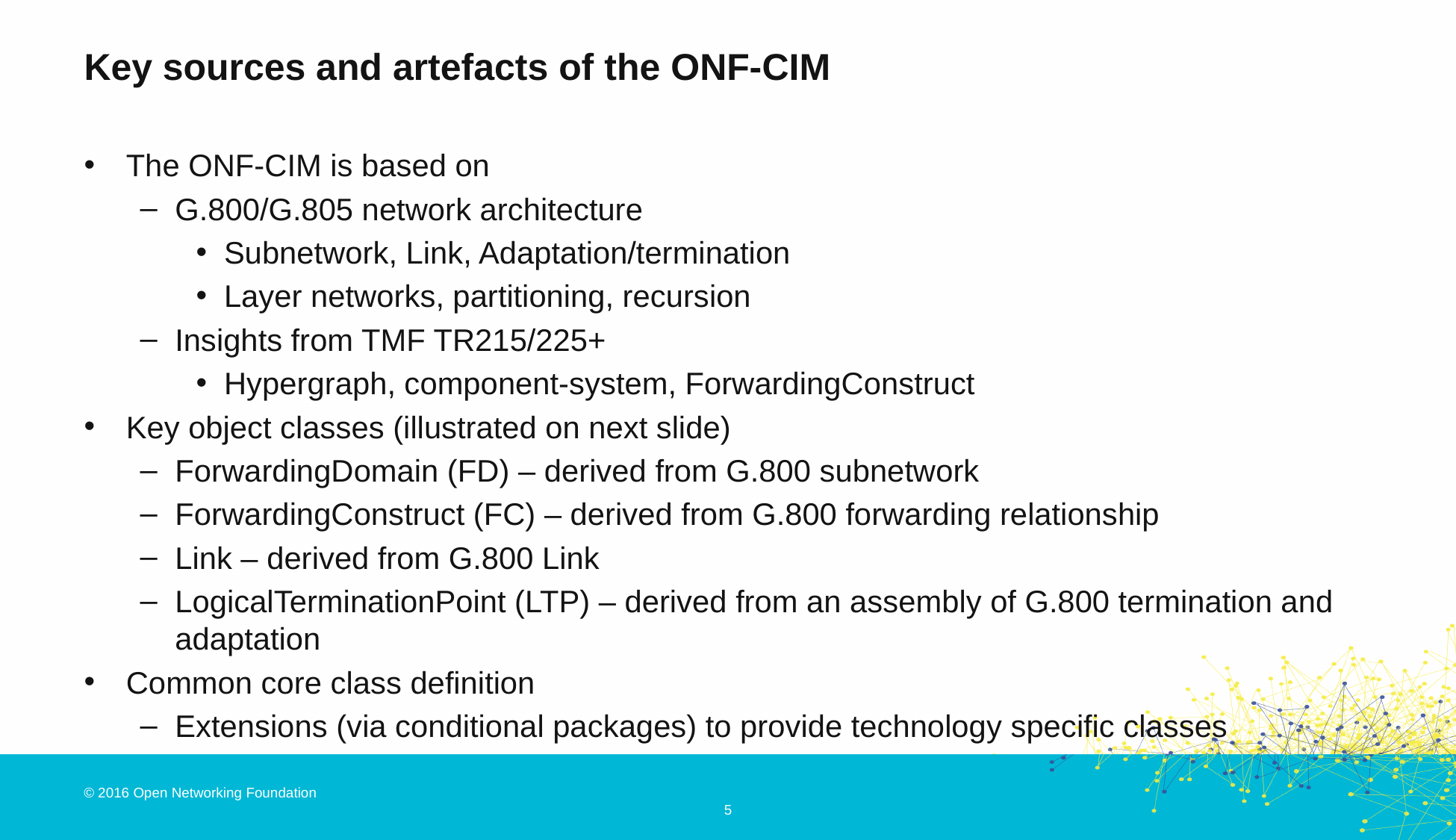

# Key sources and artefacts of the ONF-CIM
The ONF-CIM is based on
G.800/G.805 network architecture
Subnetwork, Link, Adaptation/termination
Layer networks, partitioning, recursion
Insights from TMF TR215/225+
Hypergraph, component-system, ForwardingConstruct
Key object classes (illustrated on next slide)
ForwardingDomain (FD) – derived from G.800 subnetwork
ForwardingConstruct (FC) – derived from G.800 forwarding relationship
Link – derived from G.800 Link
LogicalTerminationPoint (LTP) – derived from an assembly of G.800 termination and adaptation
Common core class definition
Extensions (via conditional packages) to provide technology specific classes

5